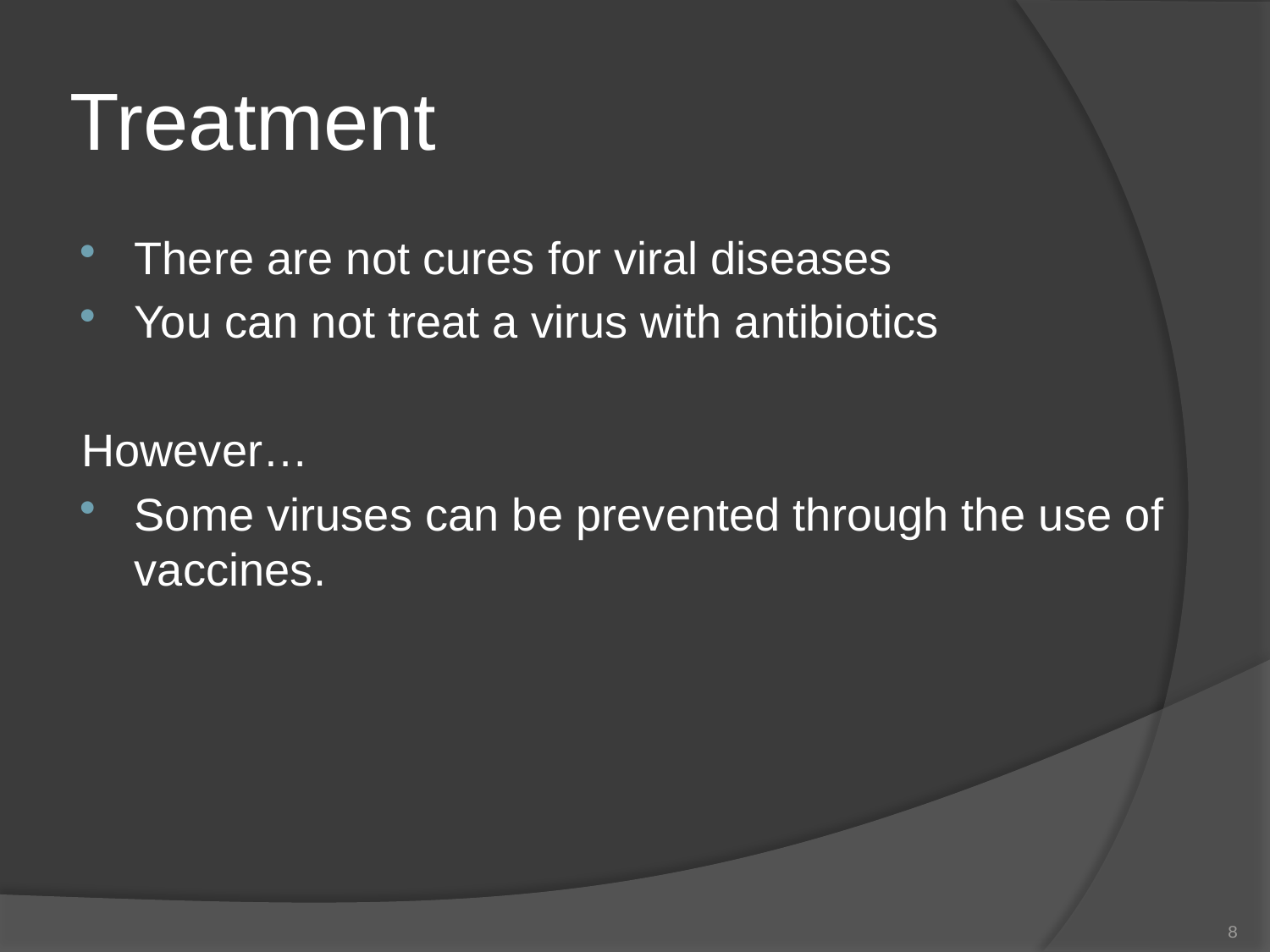

# Treatment
There are not cures for viral diseases
You can not treat a virus with antibiotics

However…
Some viruses can be prevented through the use of vaccines.
8